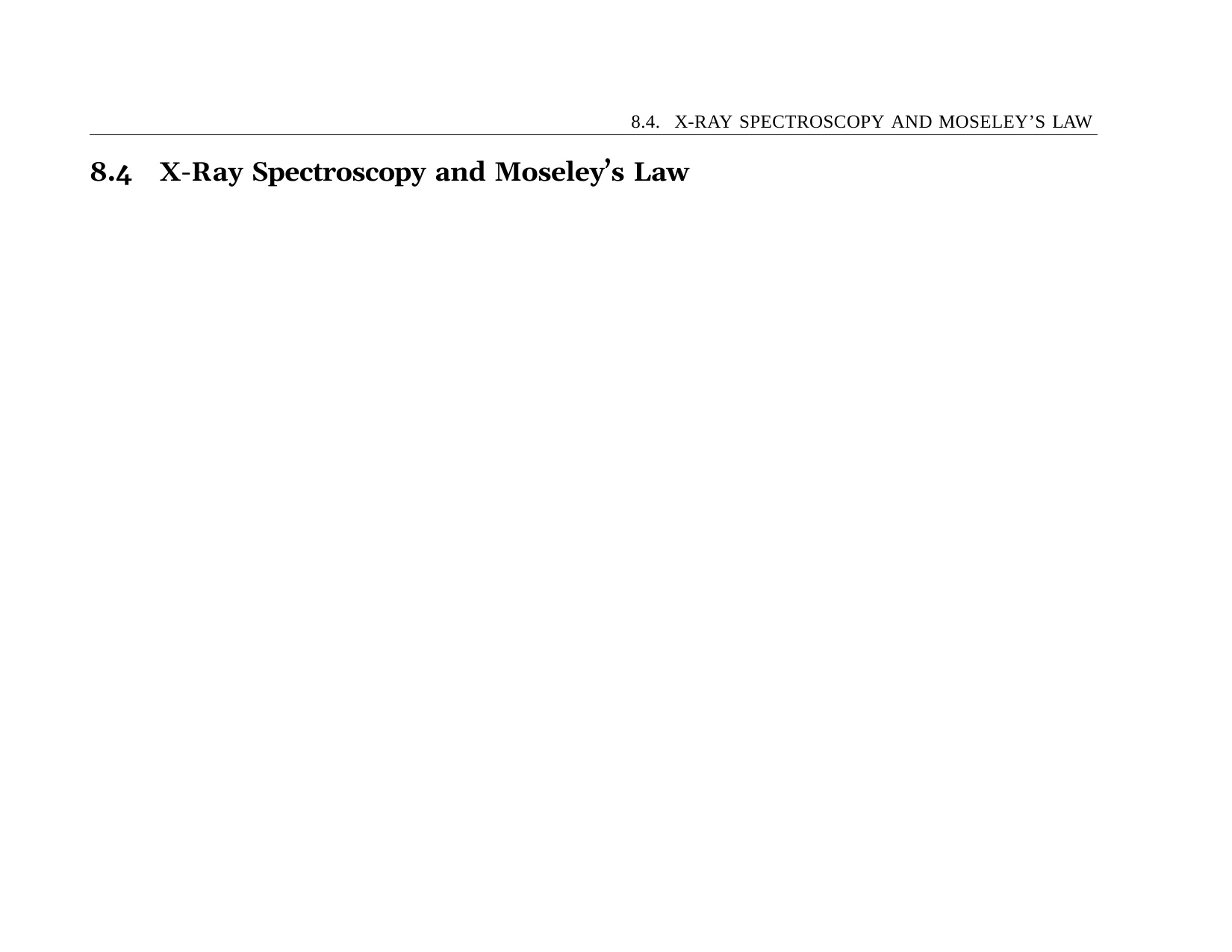

8.4.  X-RAY SPECTROSCOPY AND MOSELEY’S LAW

8.4	X-Ray Spectroscopy and Moseley’s Law